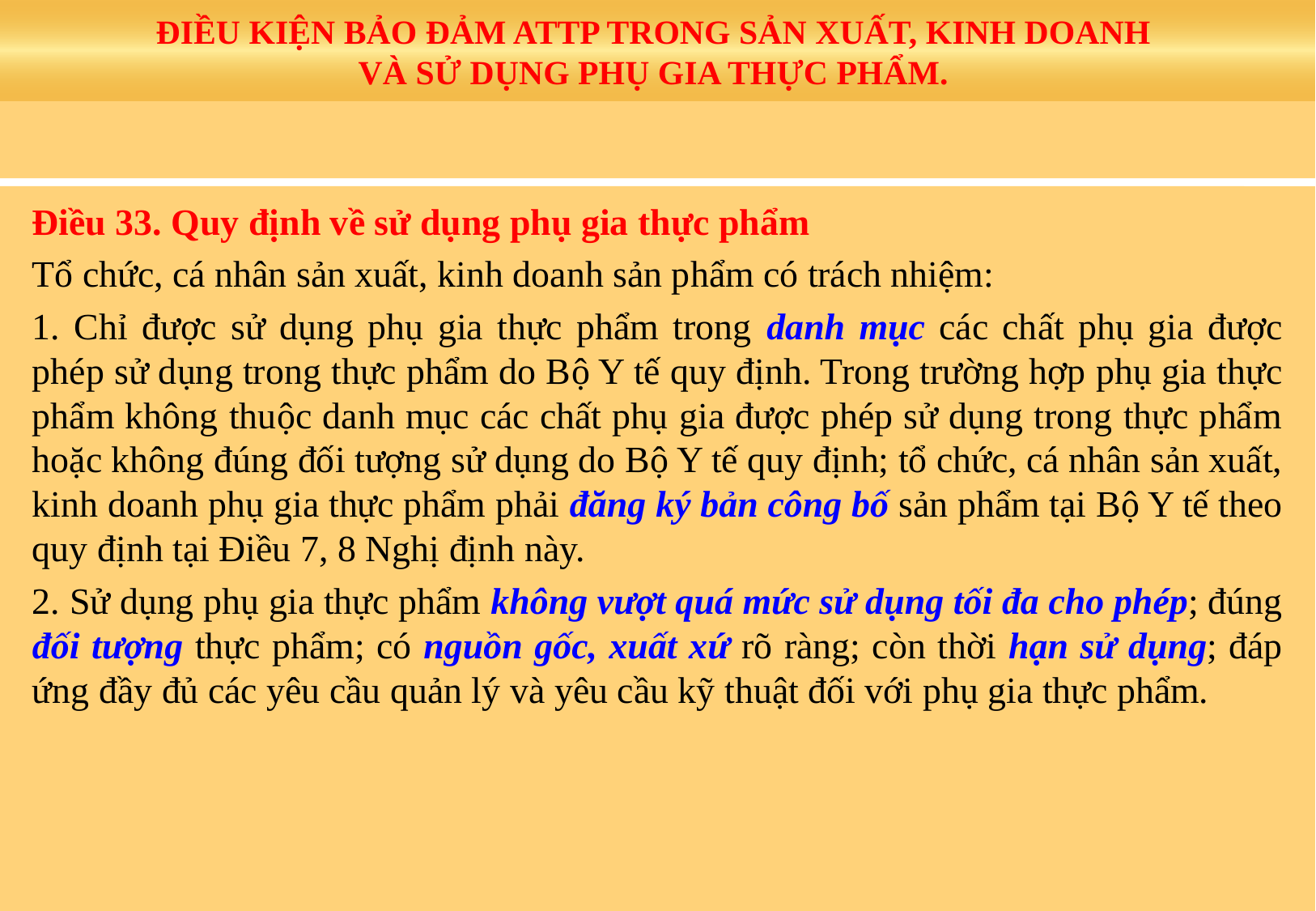

# ĐIỀU KIỆN BẢO ĐẢM ATTP TRONG SẢN XUẤT, KINH DOANH VÀ SỬ DỤNG PHỤ GIA THỰC PHẨM.
Điều 33. Quy định về sử dụng phụ gia thực phẩm
Tổ chức, cá nhân sản xuất, kinh doanh sản phẩm có trách nhiệm:
1. Chỉ được sử dụng phụ gia thực phẩm trong danh mục các chất phụ gia được phép sử dụng trong thực phẩm do Bộ Y tế quy định. Trong trường hợp phụ gia thực phẩm không thuộc danh mục các chất phụ gia được phép sử dụng trong thực phẩm hoặc không đúng đối tượng sử dụng do Bộ Y tế quy định; tổ chức, cá nhân sản xuất, kinh doanh phụ gia thực phẩm phải đăng ký bản công bố sản phẩm tại Bộ Y tế theo quy định tại Điều 7, 8 Nghị định này.
2. Sử dụng phụ gia thực phẩm không vượt quá mức sử dụng tối đa cho phép; đúng đối tượng thực phẩm; có nguồn gốc, xuất xứ rõ ràng; còn thời hạn sử dụng; đáp ứng đầy đủ các yêu cầu quản lý và yêu cầu kỹ thuật đối với phụ gia thực phẩm.